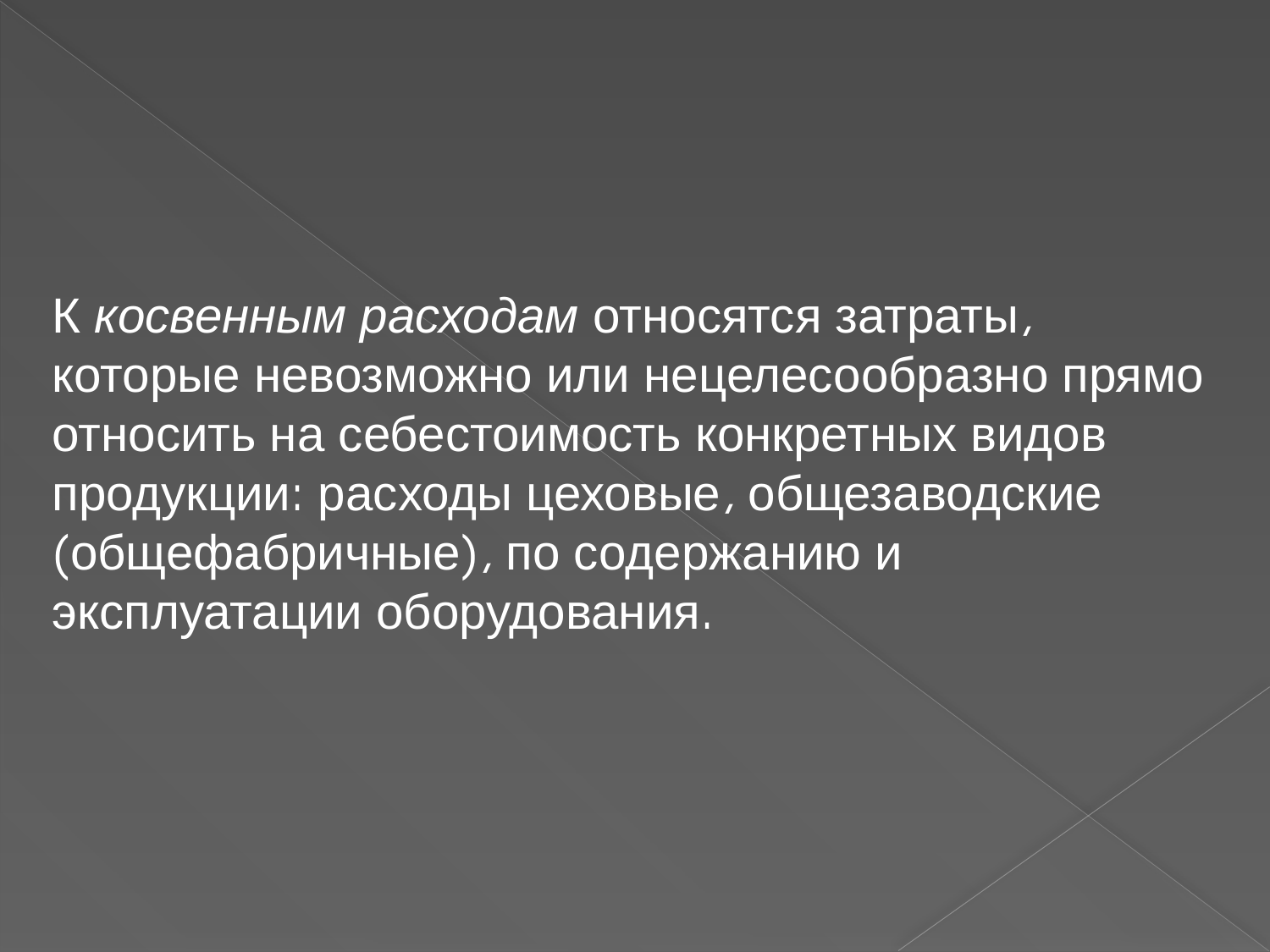

К косвенным расходам относятся затраты, которые невозможно или нецелесообразно прямо относить на себестоимость конкретных видов продукции: расходы цеховые, общезаводские (общефабричные), по содержанию и эксплуатации оборудования.